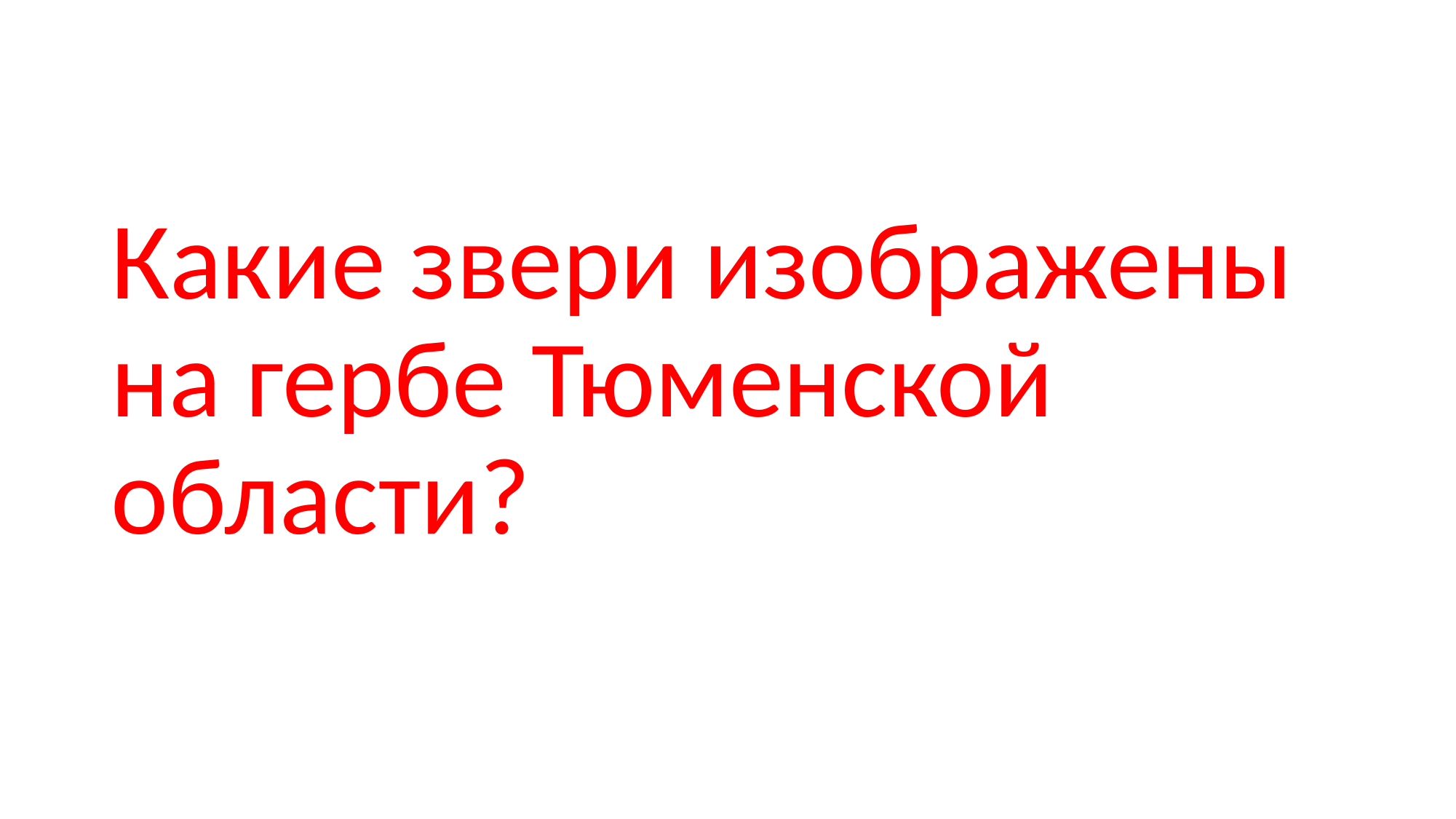

# Какие звери изображены на гербе Тюменской области?